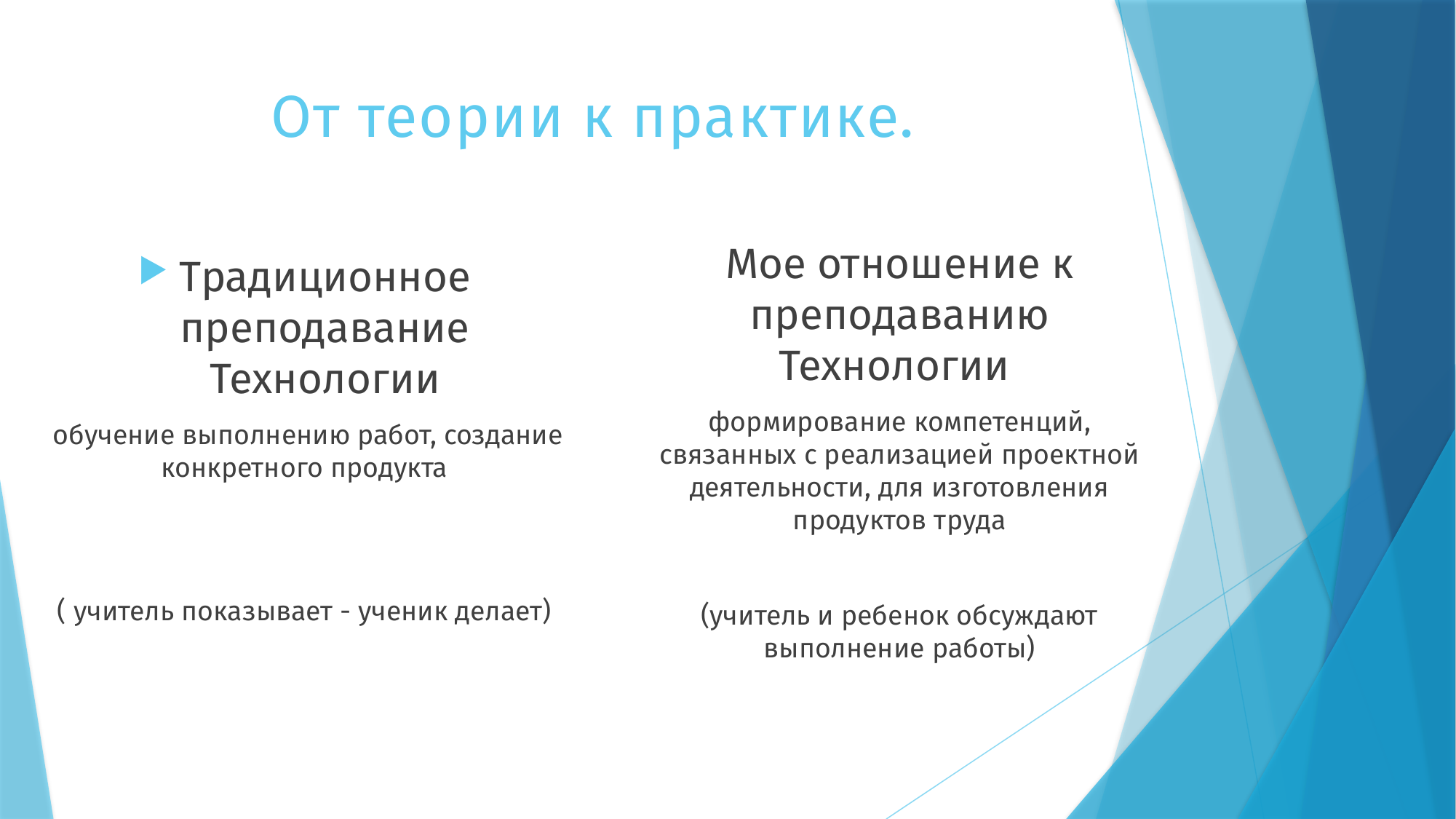

# От теории к практике.
Мое отношение к преподаванию Технологии
формирование компетенций, связанных с реализацией проектной деятельности, для изготовления продуктов труда

(учитель и ребенок обсуждают выполнение работы)
Традиционное преподавание Технологии
 обучение выполнению работ, создание конкретного продукта

( учитель показывает - ученик делает)